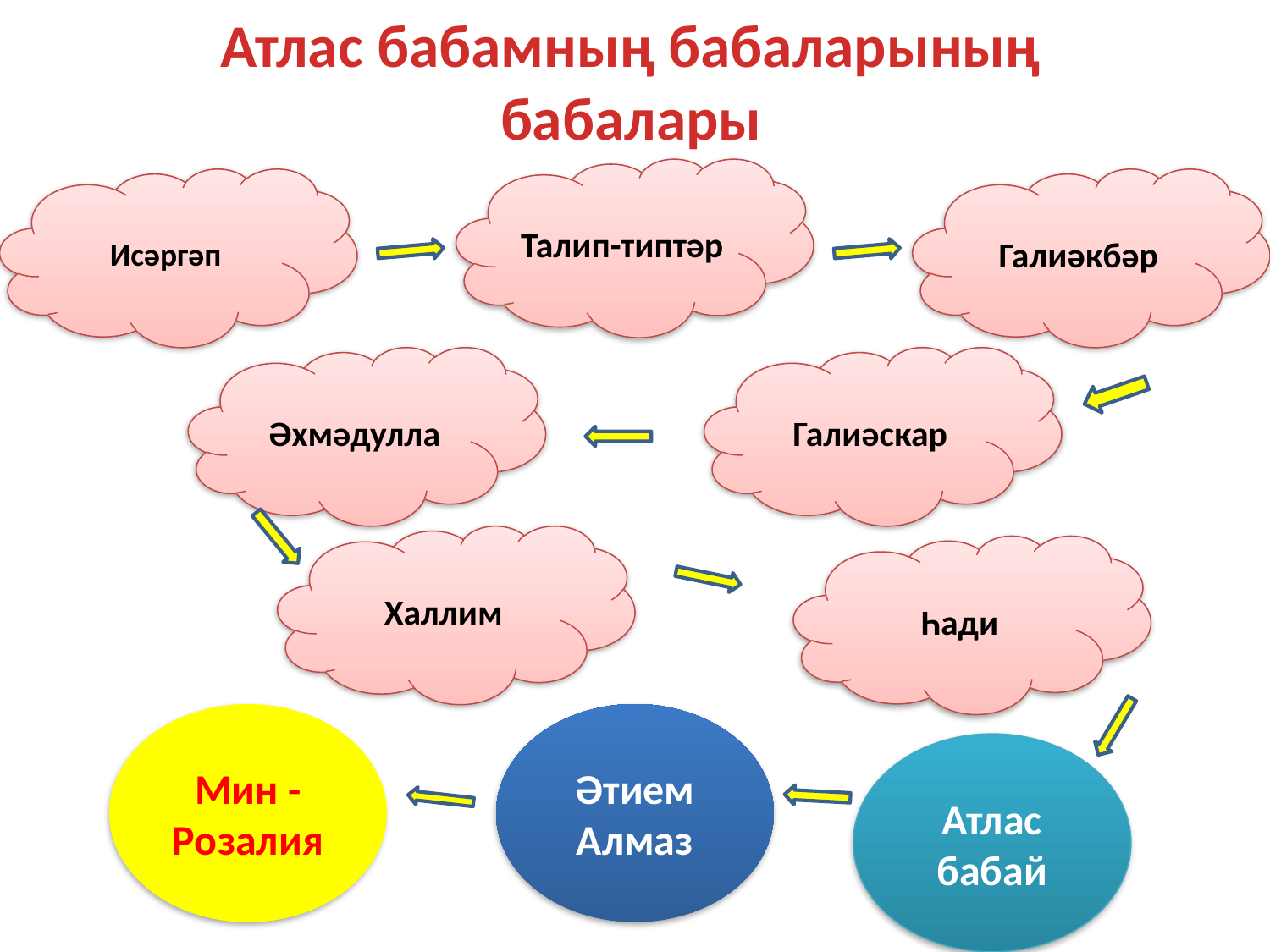

# Атлас бабамның бабаларының бабалары
Талип-типтәр
Исәргәп
Галиәкбәр

Әхмәдулла
Галиәскар

Халлим

Һади

Мин - Розалия
Әтием Алмаз

Атлас бабай